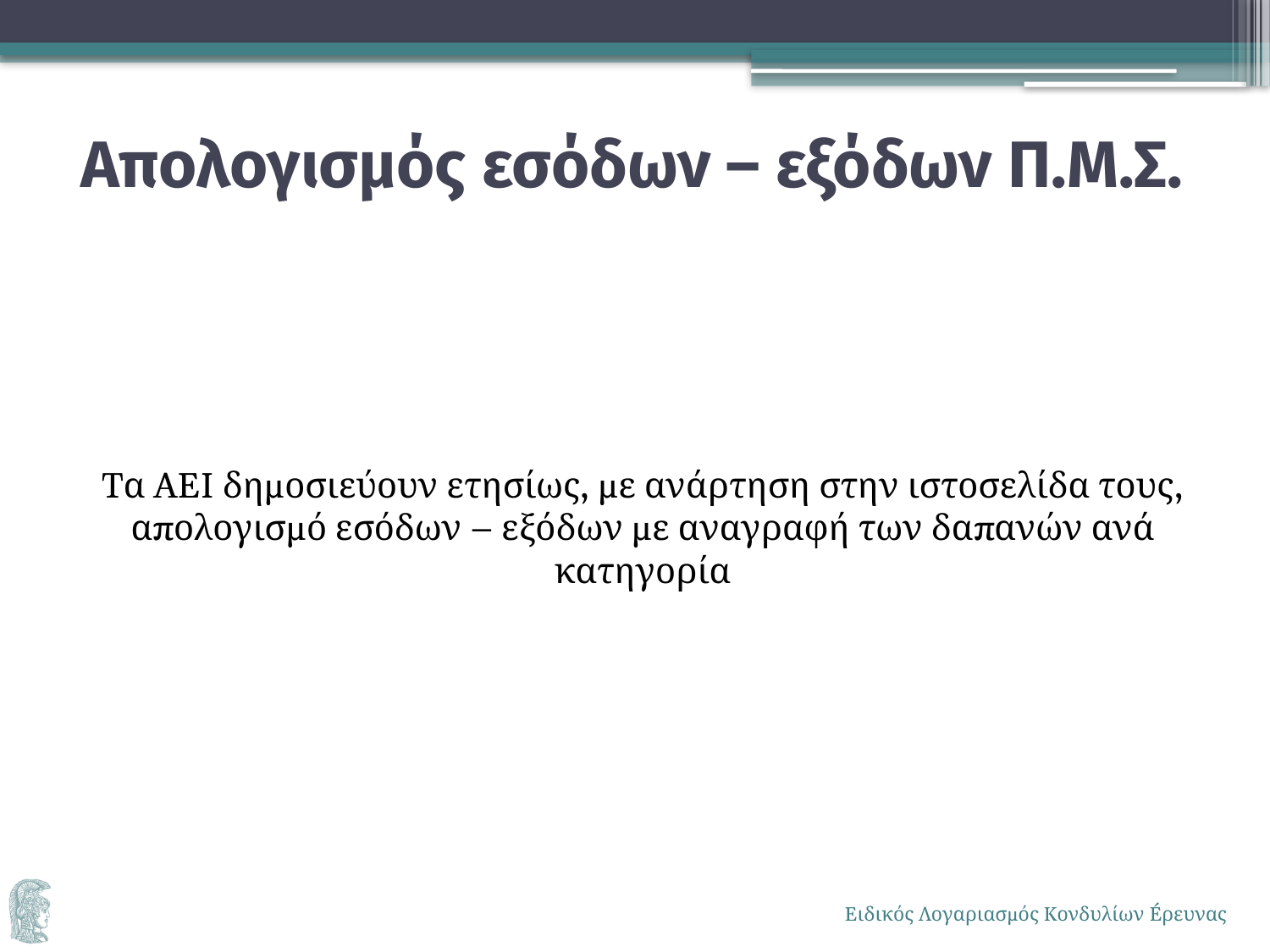

# Απολογισμός εσόδων – εξόδων Π.Μ.Σ.

Τα ΑΕΙ δημοσιεύουν ετησίως, με ανάρτηση στην ιστοσελίδα τους, απολογισμό εσόδων – εξόδων με αναγραφή των δαπανών ανά κατηγορία
Ειδικός Λογαριασμός Κονδυλίων Έρευνας